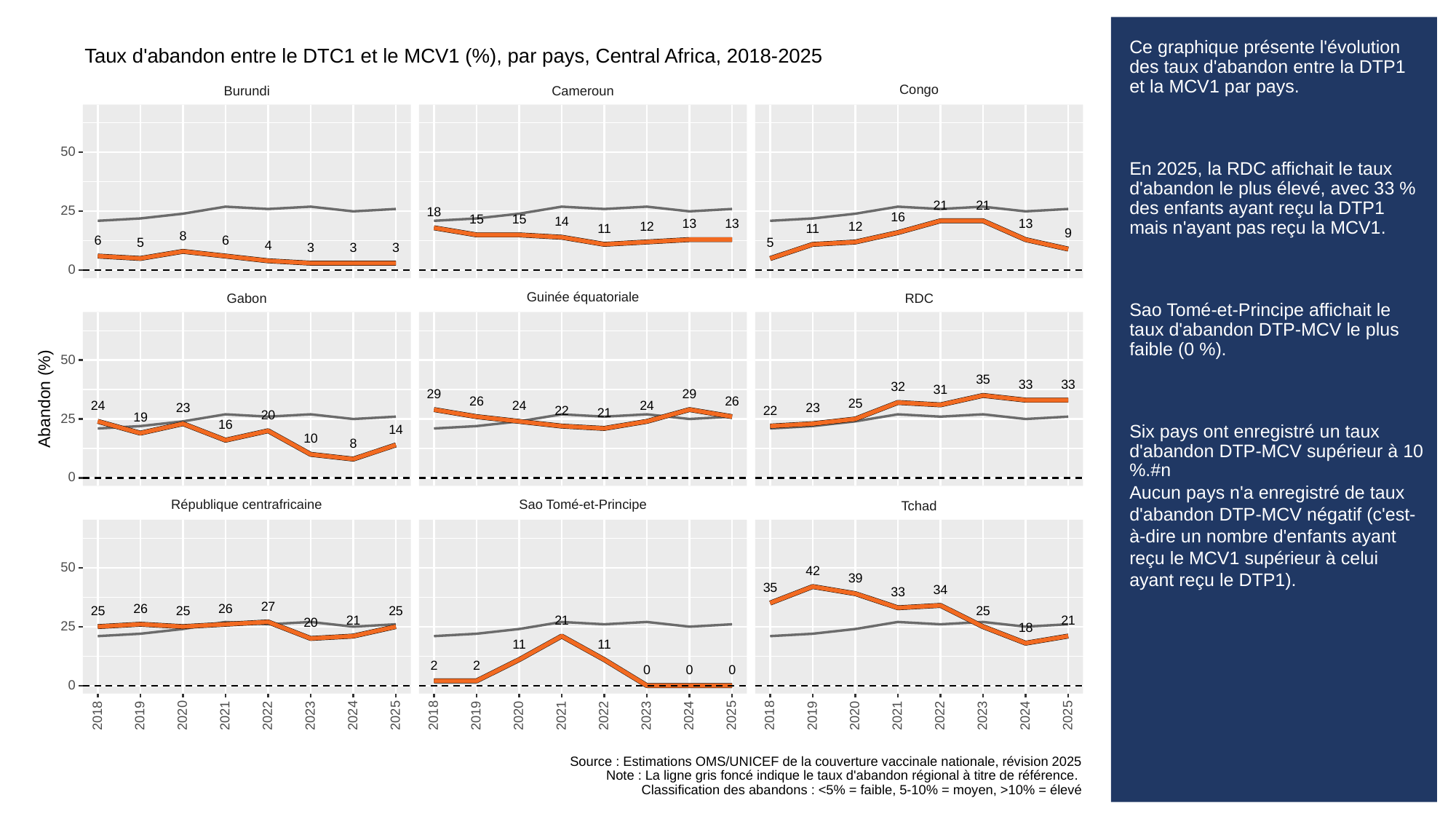

# Ce graphique présente l'évolution des taux d'abandon entre la DTP1 et la MCV1 par pays.

En 2025, la RDC affichait le taux d'abandon le plus élevé, avec 33 % des enfants ayant reçu la DTP1 mais n'ayant pas reçu la MCV1.

Sao Tomé-et-Principe affichait le taux d'abandon DTP-MCV le plus faible (0 %).

Six pays ont enregistré un taux d'abandon DTP-MCV supérieur à 10 %.#n
Aucun pays n'a enregistré de taux d'abandon DTP-MCV négatif (c'est-à-dire un nombre d'enfants ayant reçu le MCV1 supérieur à celui ayant reçu le DTP1).

Taux d'abandon entre le DTC1 et le MCV1 (%), par pays, Central Africa, 2018-2025
Congo
Cameroun
Burundi

50

21
21
25

18

16
15
15
14
13
13
13

12
12
11
11

9
8
6
6
5
5

4
3
3
3

0

Guinée équatoriale
Gabon
RDC

50

35
33
33
32
31

29
29
Abandon (%)

26
26
25
24
24
24
23
23
22
22
21

20
19
25

16

14
10
8

0

République centrafricaine
Sao Tomé-et-Principe
Tchad

50
42

39
35
34

33

27
26
26
25
25
25
25
21
21
21
20
25

18

11
11

2
2
0
0
0
0

2023
2023
2023
2018
2019
2020
2021
2022
2024
2025
2018
2019
2020
2021
2022
2024
2025
2018
2019
2020
2021
2022
2024
2025
Source : Estimations OMS/UNICEF de la couverture vaccinale nationale, révision 2025
Note : La ligne gris foncé indique le taux d'abandon régional à titre de référence.
Classification des abandons : <5% = faible, 5-10% = moyen, >10% = élevé